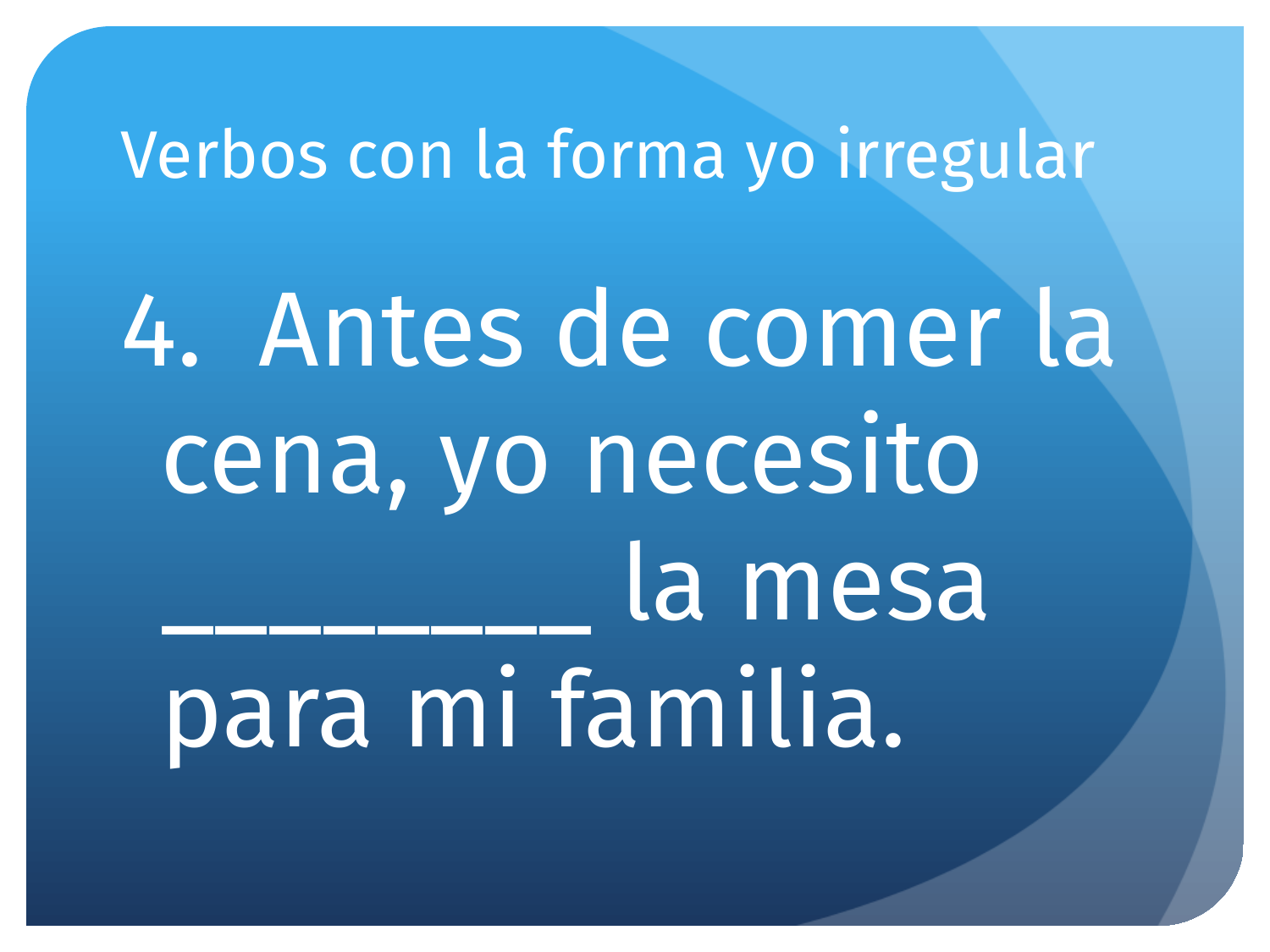

# Verbos con la forma yo irregular
4.  Antes de comer la cena, yo necesito ________ la mesa para mi familia.